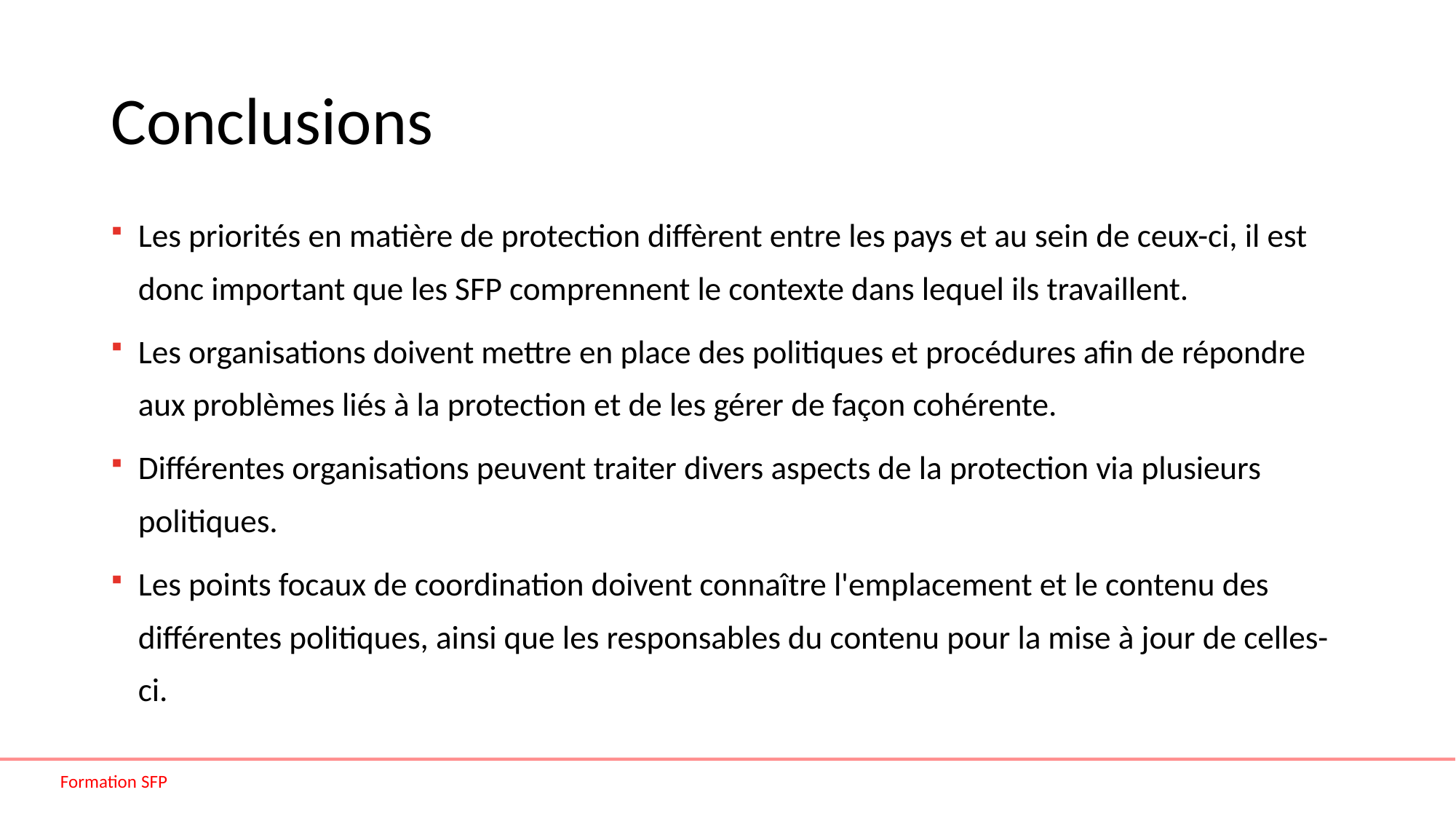

# Conclusions
Les priorités en matière de protection diffèrent entre les pays et au sein de ceux-ci, il est donc important que les SFP comprennent le contexte dans lequel ils travaillent.
Les organisations doivent mettre en place des politiques et procédures afin de répondre aux problèmes liés à la protection et de les gérer de façon cohérente.
Différentes organisations peuvent traiter divers aspects de la protection via plusieurs politiques.
Les points focaux de coordination doivent connaître l'emplacement et le contenu des différentes politiques, ainsi que les responsables du contenu pour la mise à jour de celles-ci.

Formation SFP